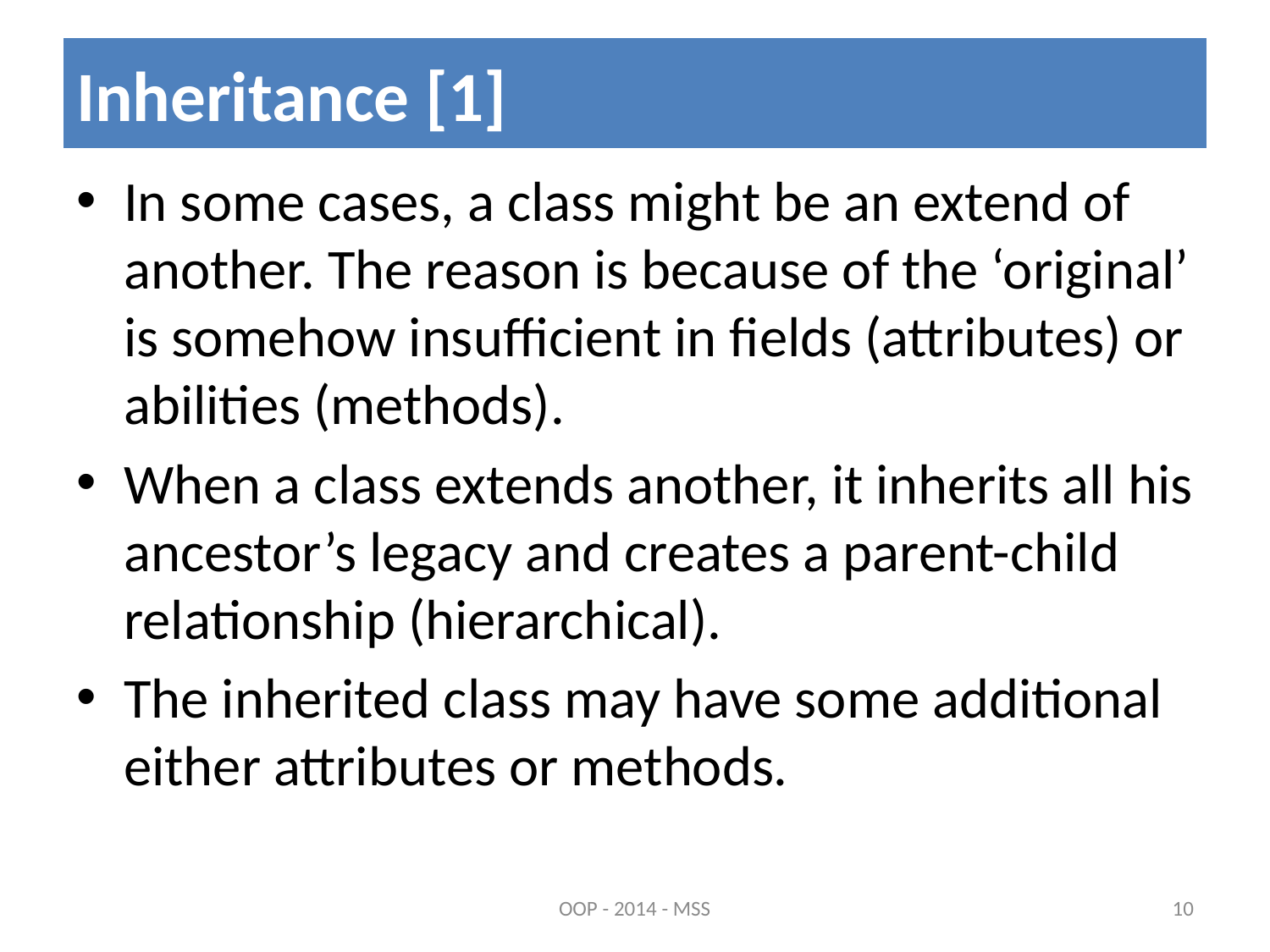

# Inheritance [1]
In some cases, a class might be an extend of another. The reason is because of the ‘original’ is somehow insufficient in fields (attributes) or abilities (methods).
When a class extends another, it inherits all his ancestor’s legacy and creates a parent-child relationship (hierarchical).
The inherited class may have some additional either attributes or methods.
OOP - 2014 - MSS
10